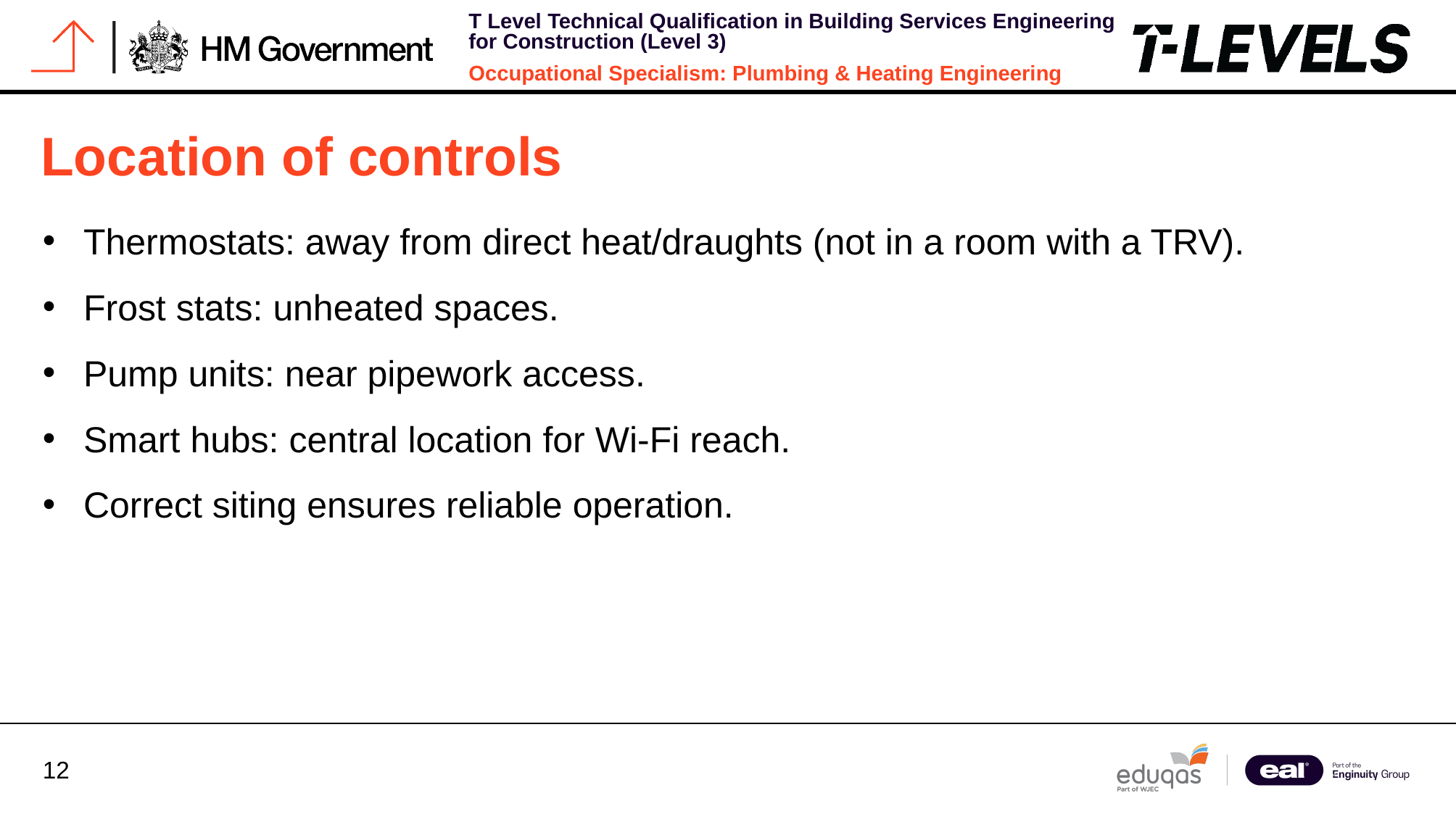

# Location of controls
Thermostats: away from direct heat/draughts (not in a room with a TRV).
Frost stats: unheated spaces.
Pump units: near pipework access.
Smart hubs: central location for Wi-Fi reach.
Correct siting ensures reliable operation.